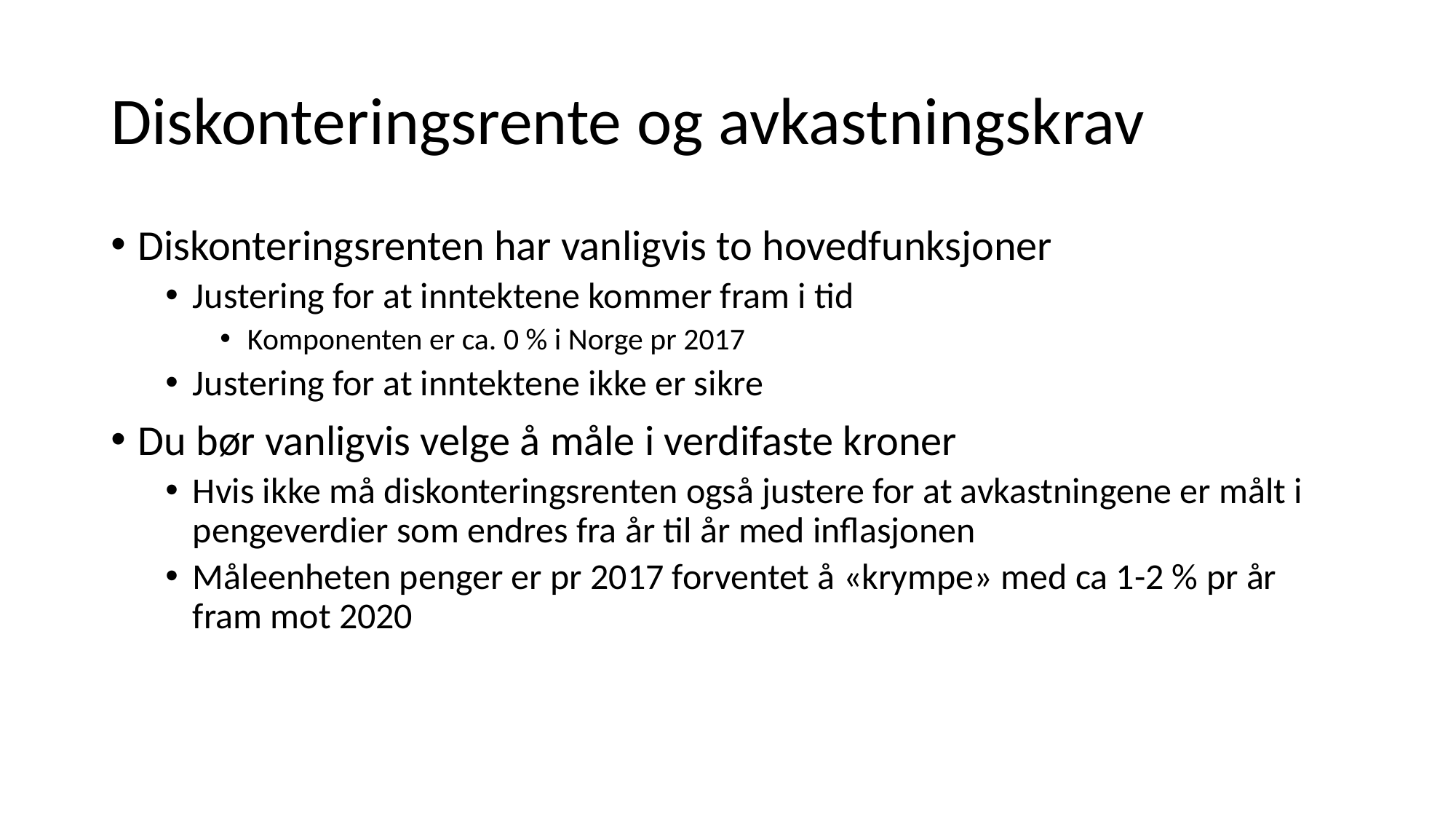

# Diskonteringsrente og avkastningskrav
Diskonteringsrenten har vanligvis to hovedfunksjoner
Justering for at inntektene kommer fram i tid
Komponenten er ca. 0 % i Norge pr 2017
Justering for at inntektene ikke er sikre
Du bør vanligvis velge å måle i verdifaste kroner
Hvis ikke må diskonteringsrenten også justere for at avkastningene er målt i pengeverdier som endres fra år til år med inflasjonen
Måleenheten penger er pr 2017 forventet å «krympe» med ca 1-2 % pr år fram mot 2020